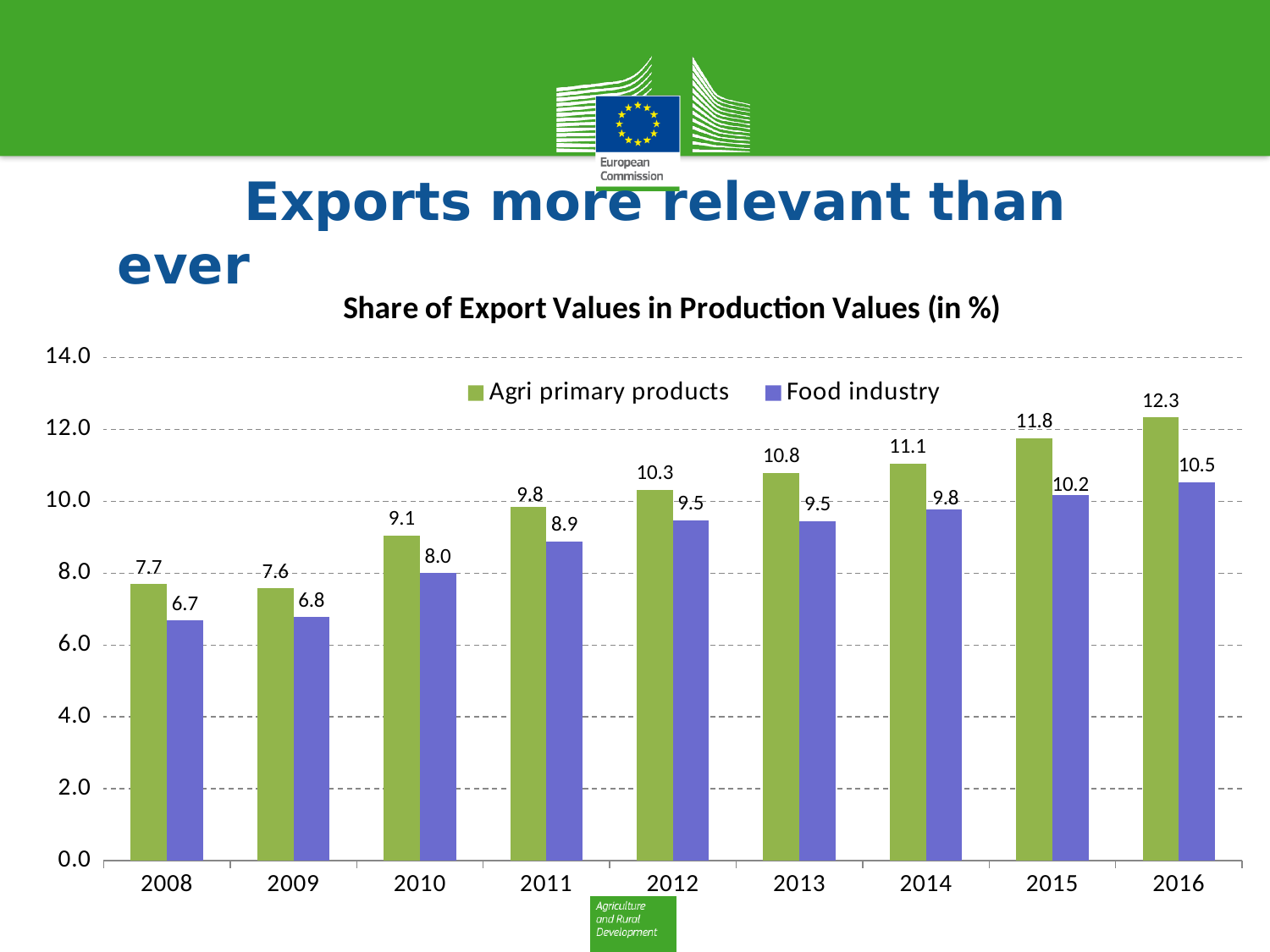

# Exports more relevant than ever

### Chart: Share of Export Values in Production Values (in %)

| Category | Agri primary products | Food industry |
|---|---|---|
| 2008 | 7.691117653355118 | 6.68810115920427 |
| 2009 | 7.57306049510683 | 6.78165742078376 |
| 2010 | 9.052983069993802 | 7.998204156953303 |
| 2011 | 9.848505121377707 | 8.889735745693972 |
| 2012 | 10.320238700566152 | 9.466127111081999 |
| 2013 | 10.78625393904136 | 9.454295908377711 |
| 2014 | 11.057072450680163 | 9.770811265942939 |
| 2015 | 11.763335211565797 | 10.175563056095022 |
| 2016 | 12.336403940153673 | 10.526826603781153 |